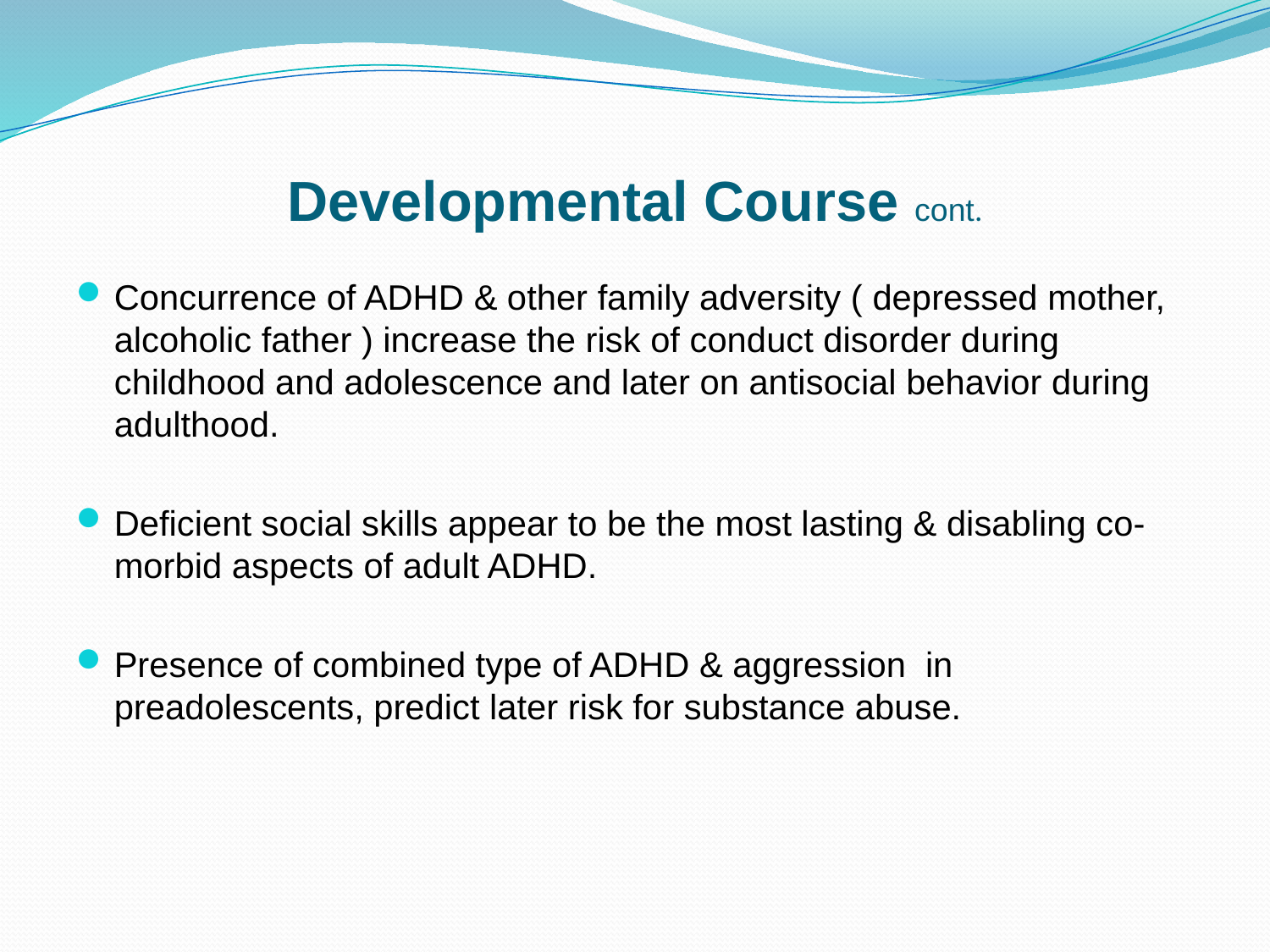

# Developmental Course cont.
Concurrence of ADHD & other family adversity ( depressed mother, alcoholic father ) increase the risk of conduct disorder during childhood and adolescence and later on antisocial behavior during adulthood.

Deficient social skills appear to be the most lasting & disabling co-morbid aspects of adult ADHD.

Presence of combined type of ADHD & aggression  in preadolescents, predict later risk for substance abuse.